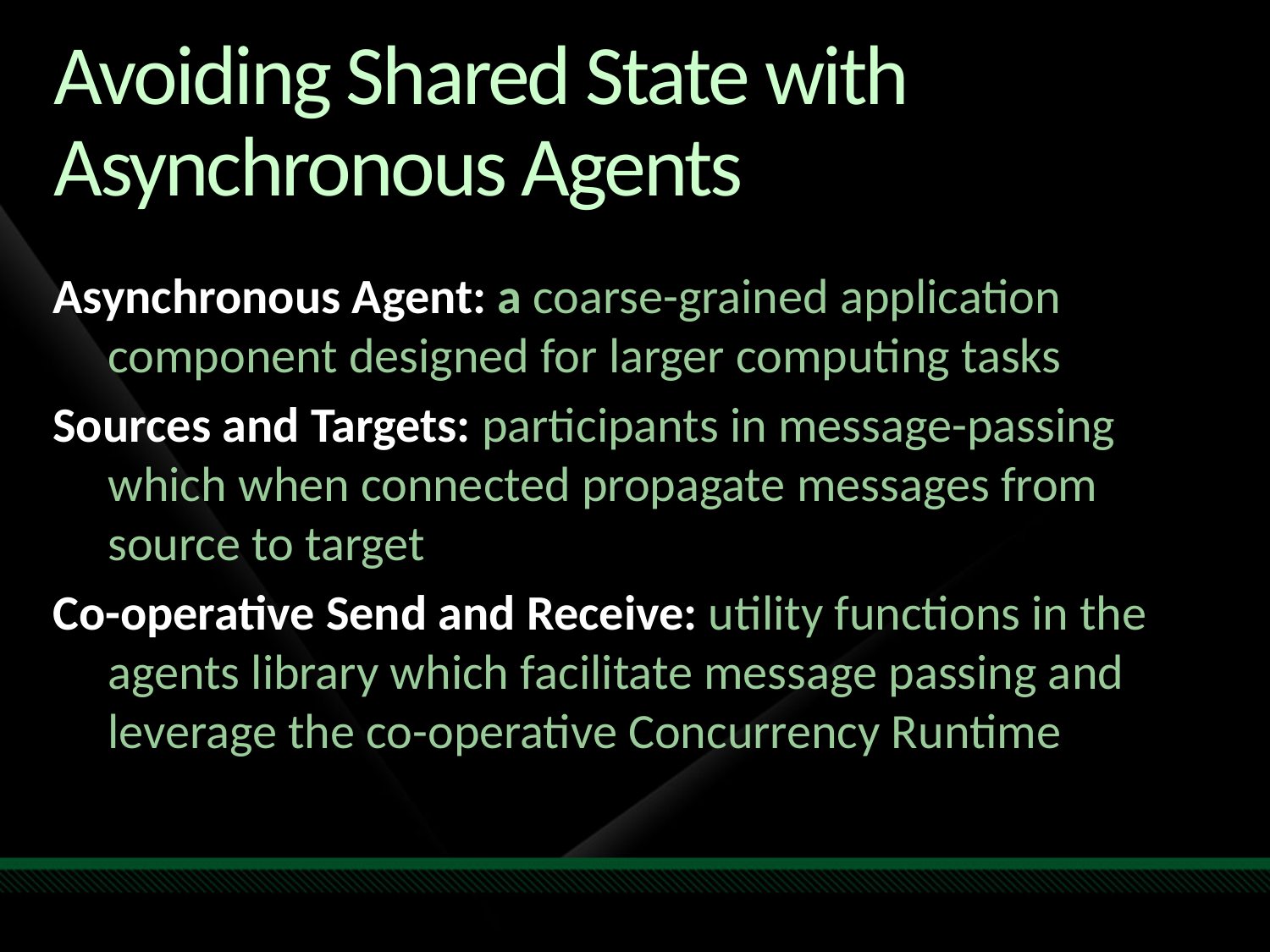

# Avoiding Shared State with Asynchronous Agents
Asynchronous Agent: a coarse-grained application component designed for larger computing tasks
Sources and Targets: participants in message-passing which when connected propagate messages from source to target
Co-operative Send and Receive: utility functions in the agents library which facilitate message passing and leverage the co-operative Concurrency Runtime